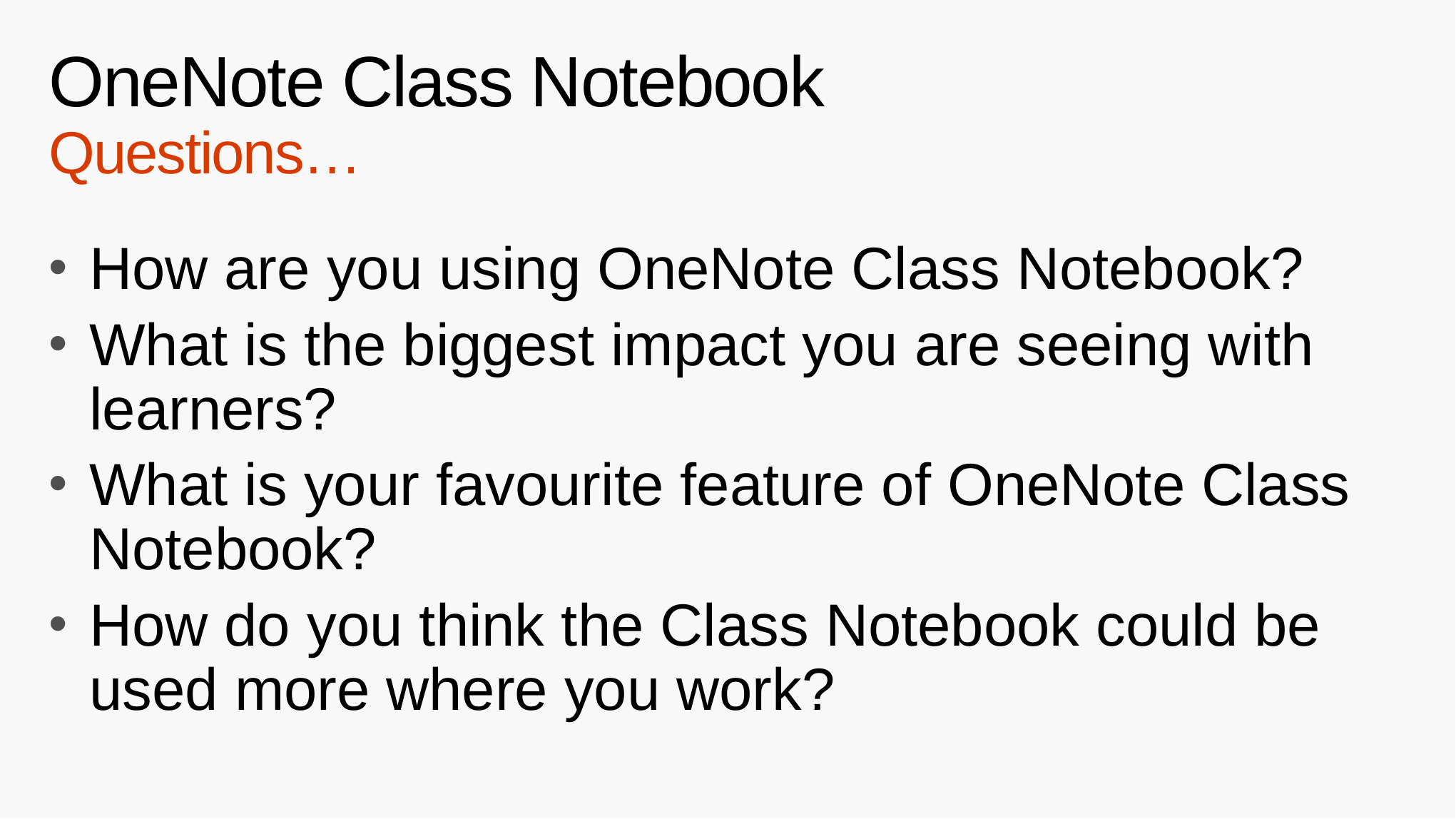

# OneNote Class Notebook Questions…
How are you using OneNote Class Notebook?
What is the biggest impact you are seeing with learners?
What is your favourite feature of OneNote Class Notebook?
How do you think the Class Notebook could be used more where you work?